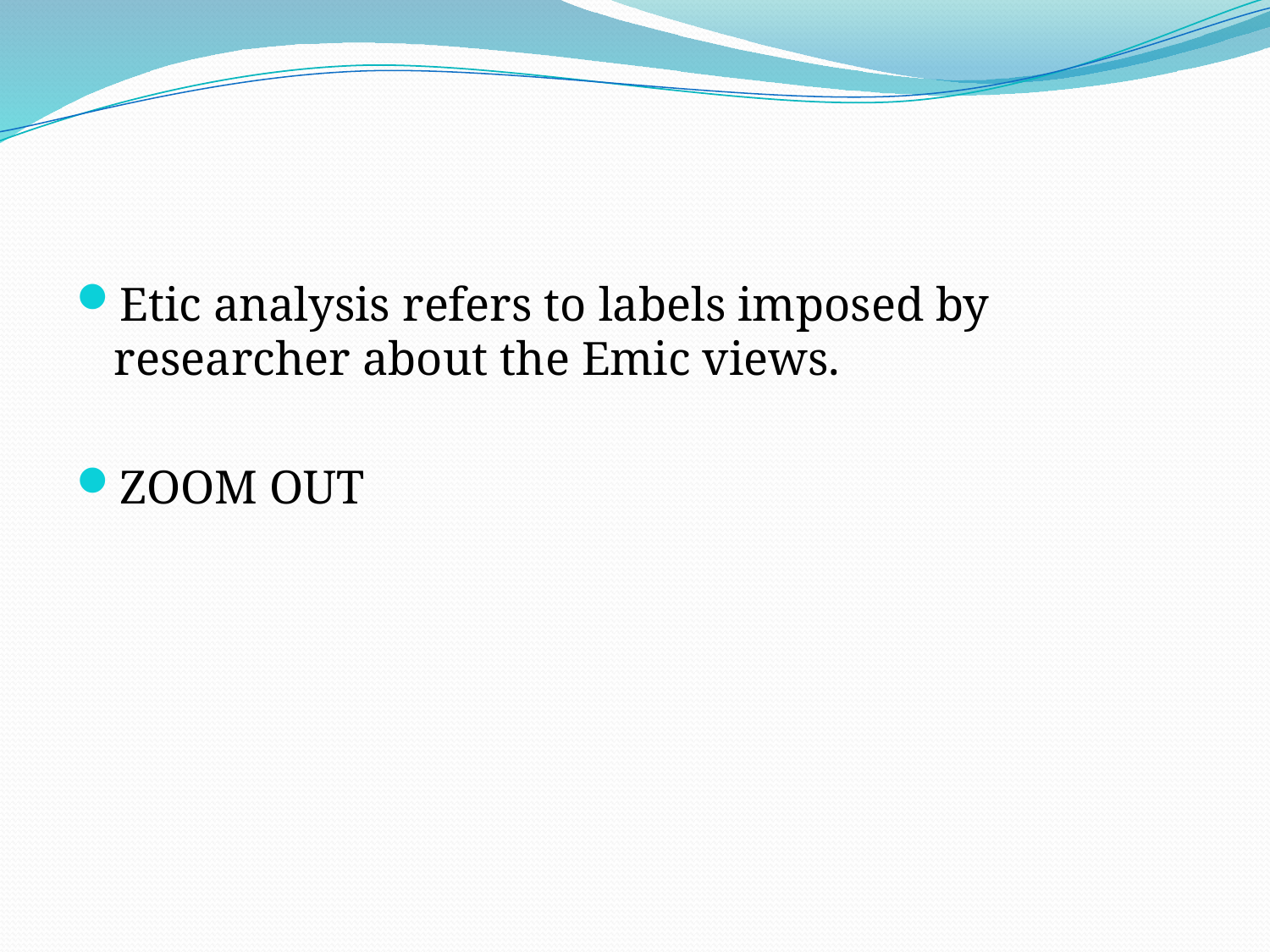

Etic analysis refers to labels imposed by  researcher about the Emic views.

ZOOM OUT